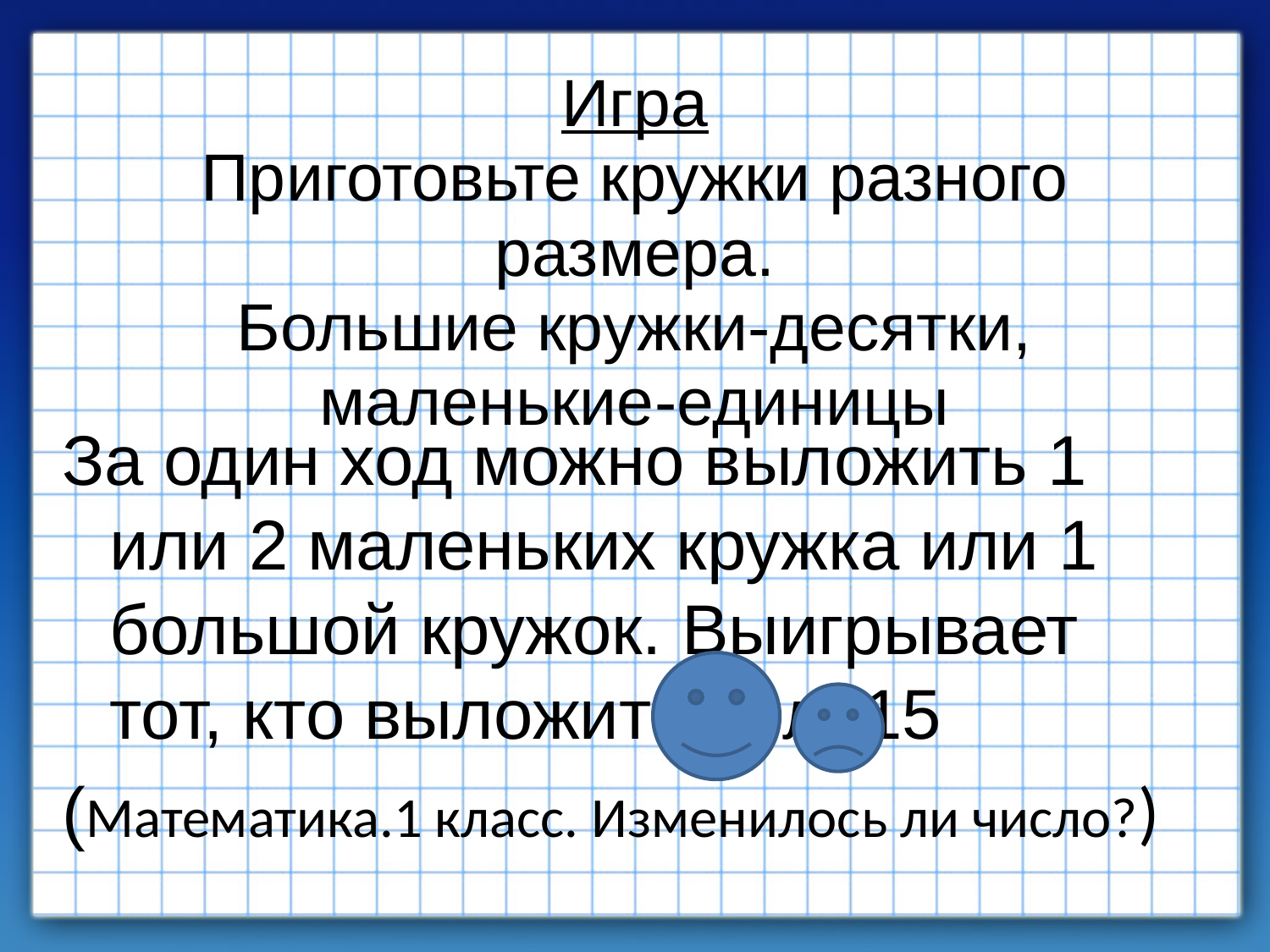

# Игра Приготовьте кружки разного размера. Большие кружки-десятки, маленькие-единицы

За один ход можно выложить 1 или 2 маленьких кружка или 1 большой кружок. Выигрывает тот, кто выложит число15
(Математика.1 класс. Изменилось ли число?)